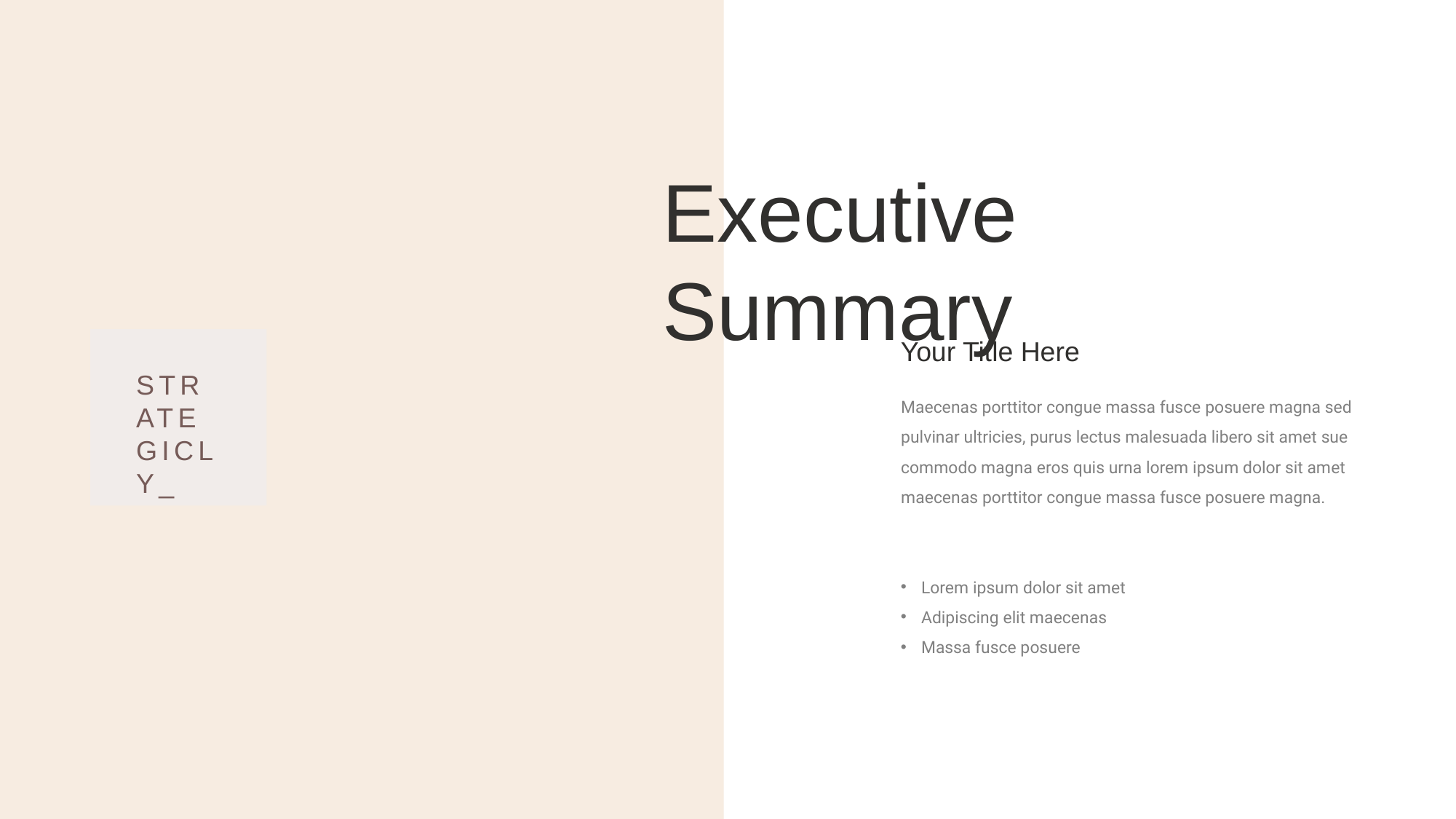

Executive Summary

Your Title Here
STRATEGICLY_
Maecenas porttitor congue massa fusce posuere magna sed pulvinar ultricies, purus lectus malesuada libero sit amet sue commodo magna eros quis urna lorem ipsum dolor sit amet maecenas porttitor congue massa fusce posuere magna.
Lorem ipsum dolor sit amet
Adipiscing elit maecenas
Massa fusce posuere